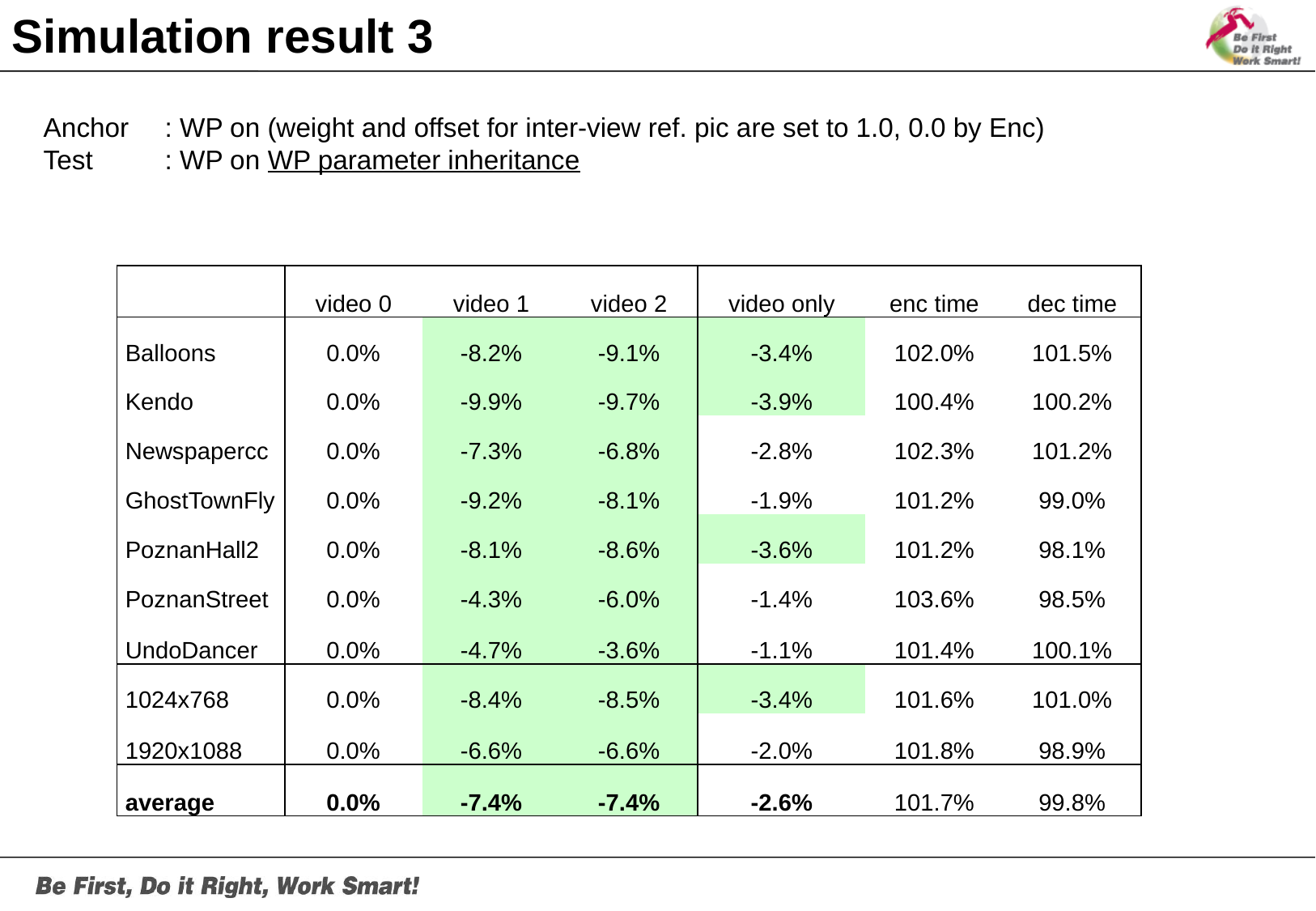

Simulation result 3
Anchor	: WP on (weight and offset for inter-view ref. pic are set to 1.0, 0.0 by Enc)
Test    	: WP on WP parameter inheritance

|  | video 0 | video 1 | video 2 | video only | enc time | dec time |
| --- | --- | --- | --- | --- | --- | --- |
| Balloons | 0.0% | -8.2% | -9.1% | -3.4% | 102.0% | 101.5% |
| Kendo | 0.0% | -9.9% | -9.7% | -3.9% | 100.4% | 100.2% |
| Newspapercc | 0.0% | -7.3% | -6.8% | -2.8% | 102.3% | 101.2% |
| GhostTownFly | 0.0% | -9.2% | -8.1% | -1.9% | 101.2% | 99.0% |
| PoznanHall2 | 0.0% | -8.1% | -8.6% | -3.6% | 101.2% | 98.1% |
| PoznanStreet | 0.0% | -4.3% | -6.0% | -1.4% | 103.6% | 98.5% |
| UndoDancer | 0.0% | -4.7% | -3.6% | -1.1% | 101.4% | 100.1% |
| 1024x768 | 0.0% | -8.4% | -8.5% | -3.4% | 101.6% | 101.0% |
| 1920x1088 | 0.0% | -6.6% | -6.6% | -2.0% | 101.8% | 98.9% |
| average | 0.0% | -7.4% | -7.4% | -2.6% | 101.7% | 99.8% |